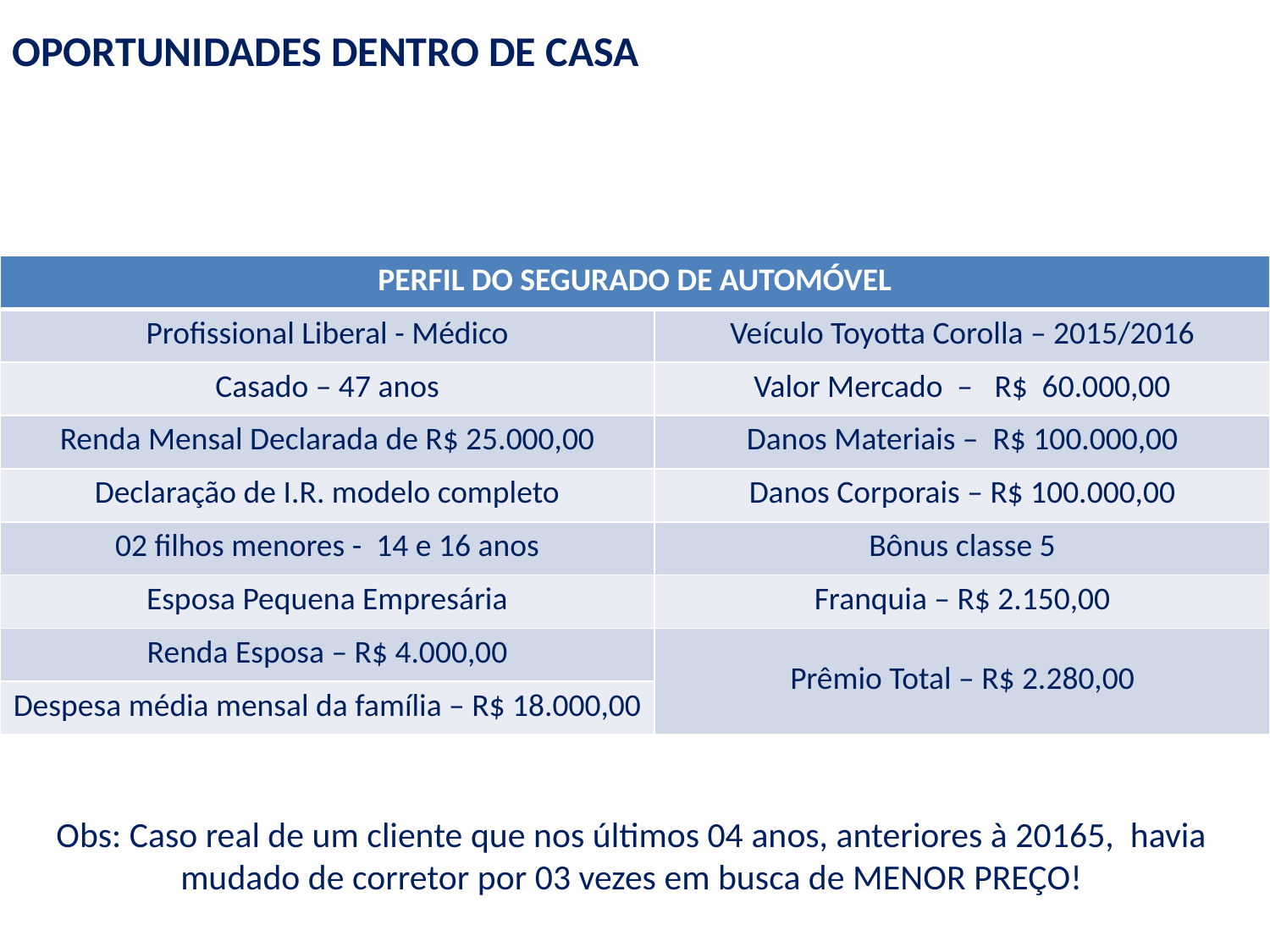

OPORTUNIDADES DENTRO DE CASA
| PERFIL DO SEGURADO DE AUTOMÓVEL |  |
| --- | --- |
| Profissional Liberal - Médico | Veículo Toyotta Corolla – 2015/2016 |
| Casado – 47 anos | Valor Mercado – R$ 60.000,00 |
| Renda Mensal Declarada de R$ 25.000,00 | Danos Materiais – R$ 100.000,00 |
| Declaração de I.R. modelo completo | Danos Corporais – R$ 100.000,00 |
| 02 filhos menores - 14 e 16 anos | Bônus classe 5 |
| Esposa Pequena Empresária | Franquia – R$ 2.150,00 |
| Renda Esposa – R$ 4.000,00 | Prêmio Total – R$ 2.280,00 |
| Despesa média mensal da família – R$ 18.000,00 |  |
Obs: Caso real de um cliente que nos últimos 04 anos, anteriores à 20165,  havia mudado de corretor por 03 vezes em busca de MENOR PREÇO!